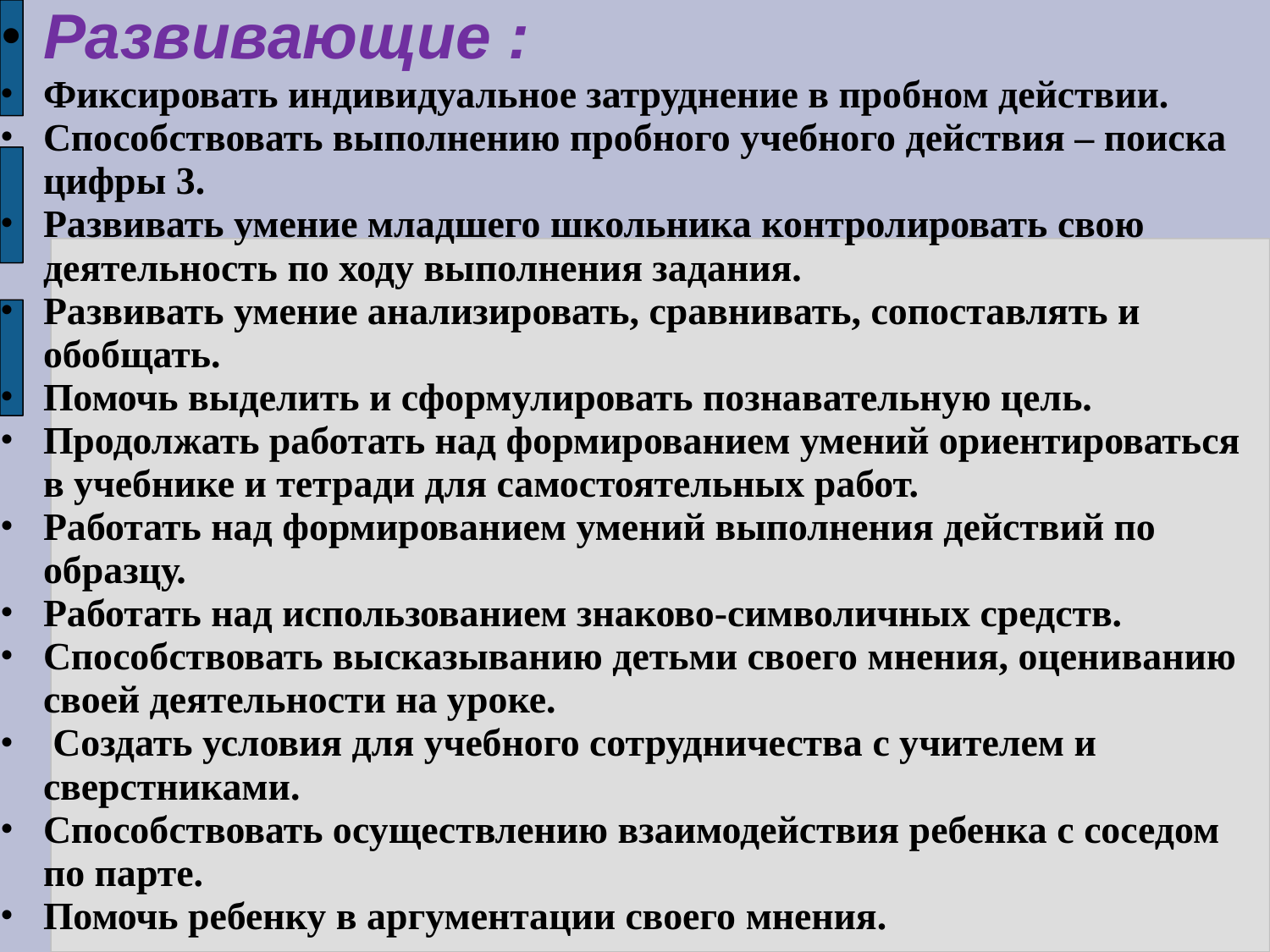

Развивающие :
Фиксировать индивидуальное затруднение в пробном действии.
Способствовать выполнению пробного учебного действия – поиска цифры 3.
Развивать умение младшего школьника контролировать свою деятельность по ходу выполнения задания.
Развивать умение анализировать, сравнивать, сопоставлять и обобщать.
Помочь выделить и сформулировать познавательную цель.
Продолжать работать над формированием умений ориентироваться в учебнике и тетради для самостоятельных работ.
Работать над формированием умений выполнения действий по образцу.
Работать над использованием знаково-символичных средств.
Способствовать высказыванию детьми своего мнения, оцениванию своей деятельности на уроке.
 Создать условия для учебного сотрудничества с учителем и сверстниками.
Способствовать осуществлению взаимодействия ребенка с соседом по парте.
Помочь ребенку в аргументации своего мнения.

#